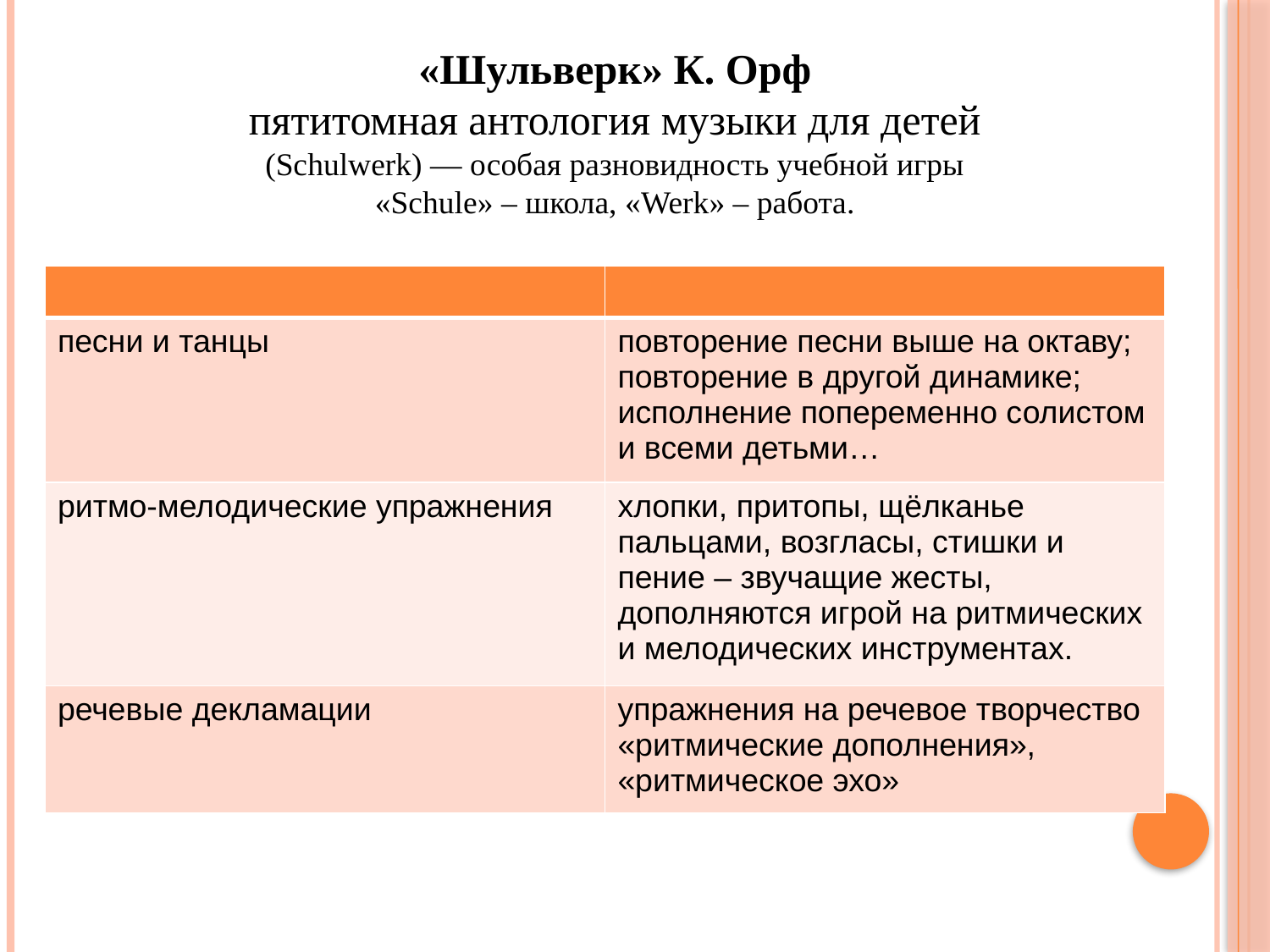

«Шульверк» К. Орф
пятитомная антология музыки для детей
(Schulwerk) — особая разновидность учебной игры
«Schule» – школа, «Werk» – работа.

|  |  |
| --- | --- |
| песни и танцы | повторение песни выше на октаву; повторение в другой динамике; исполнение попеременно солистом и всеми детьми… |
| ритмо-мелодические упражнения | хлопки, притопы, щёлканье пальцами, возгласы, стишки и пение – звучащие жесты, дополняются игрой на ритмических и мелодических инструментах. |
| речевые декламации | упражнения на речевое творчество «ритмические дополнения», «ритмическое эхо» |